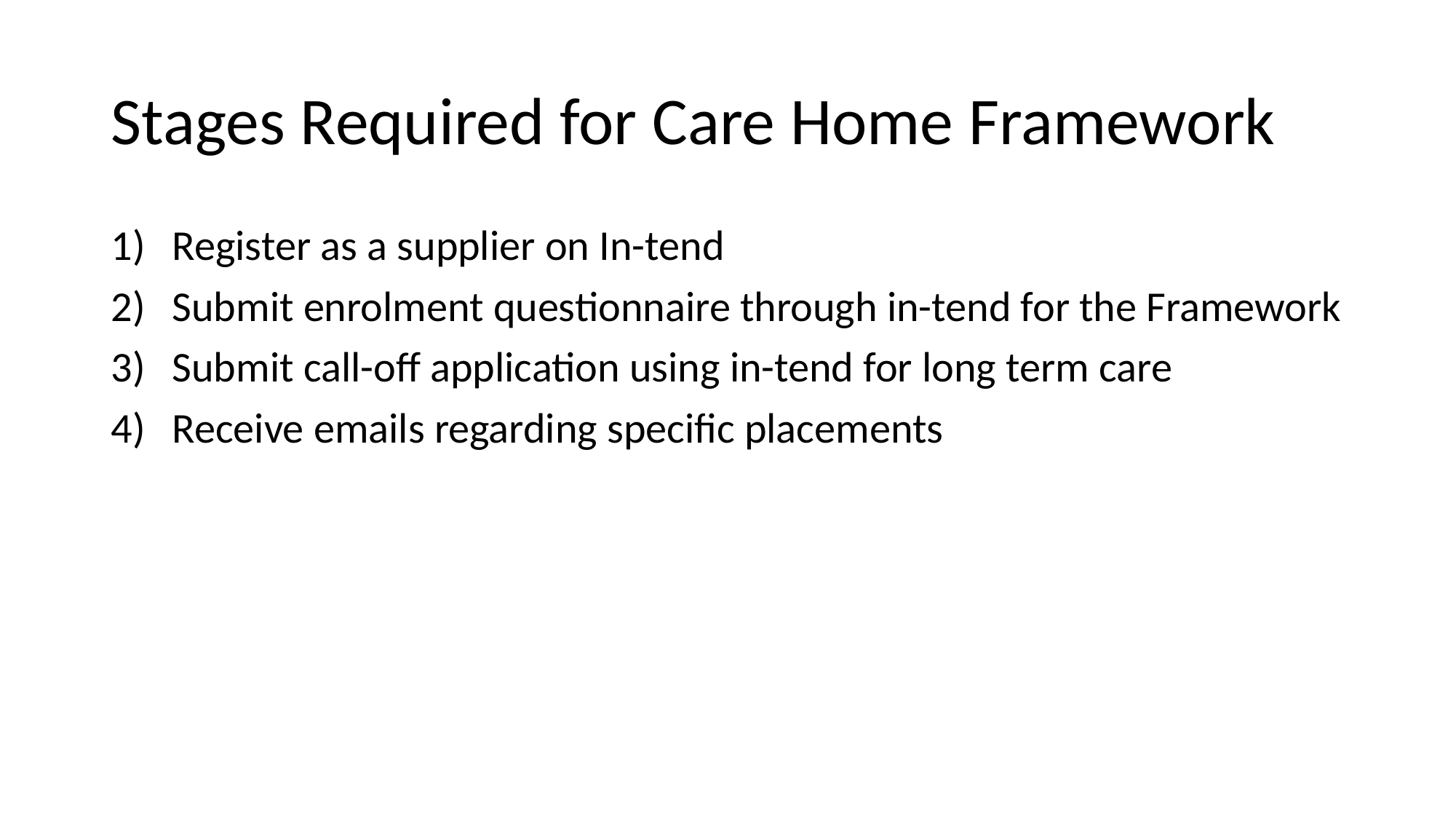

# Stages Required for Care Home Framework
Register as a supplier on In-tend
Submit enrolment questionnaire through in-tend for the Framework
Submit call-off application using in-tend for long term care
Receive emails regarding specific placements